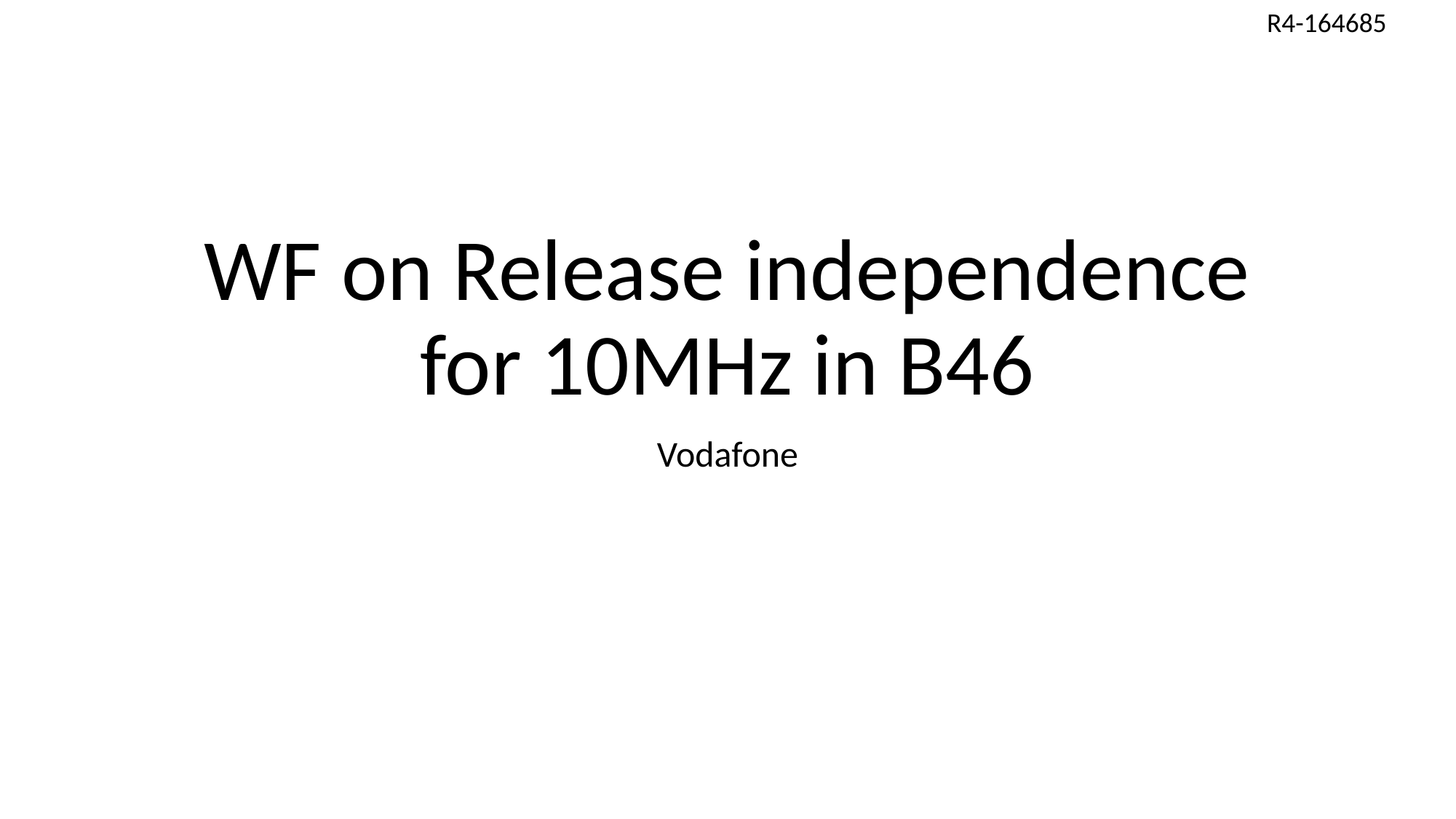

R4-164685
# WF on Release independence for 10MHz in B46
Vodafone